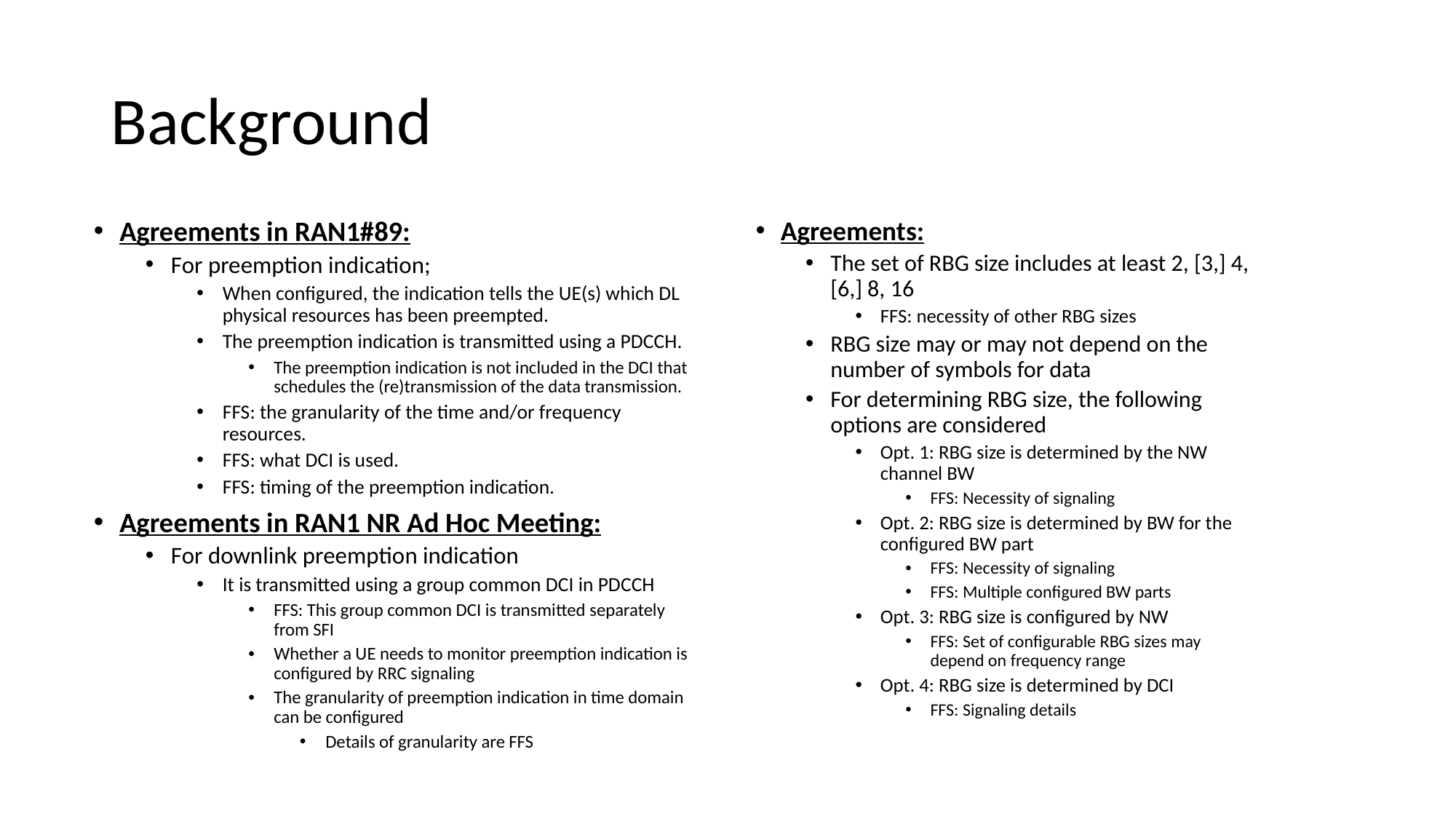

# Background
Agreements in RAN1#89:
For preemption indication;
When configured, the indication tells the UE(s) which DL physical resources has been preempted.
The preemption indication is transmitted using a PDCCH.
The preemption indication is not included in the DCI that schedules the (re)transmission of the data transmission.
FFS: the granularity of the time and/or frequency resources.
FFS: what DCI is used.
FFS: timing of the preemption indication.
Agreements in RAN1 NR Ad Hoc Meeting:
For downlink preemption indication
It is transmitted using a group common DCI in PDCCH
FFS: This group common DCI is transmitted separately from SFI
Whether a UE needs to monitor preemption indication is configured by RRC signaling
The granularity of preemption indication in time domain can be configured
Details of granularity are FFS

Agreements:
The set of RBG size includes at least 2, [3,] 4, [6,] 8, 16
FFS: necessity of other RBG sizes
RBG size may or may not depend on the number of symbols for data
For determining RBG size, the following options are considered
Opt. 1: RBG size is determined by the NW channel BW
FFS: Necessity of signaling
Opt. 2: RBG size is determined by BW for the configured BW part
FFS: Necessity of signaling
FFS: Multiple configured BW parts
Opt. 3: RBG size is configured by NW
FFS: Set of configurable RBG sizes may depend on frequency range
Opt. 4: RBG size is determined by DCI
FFS: Signaling details